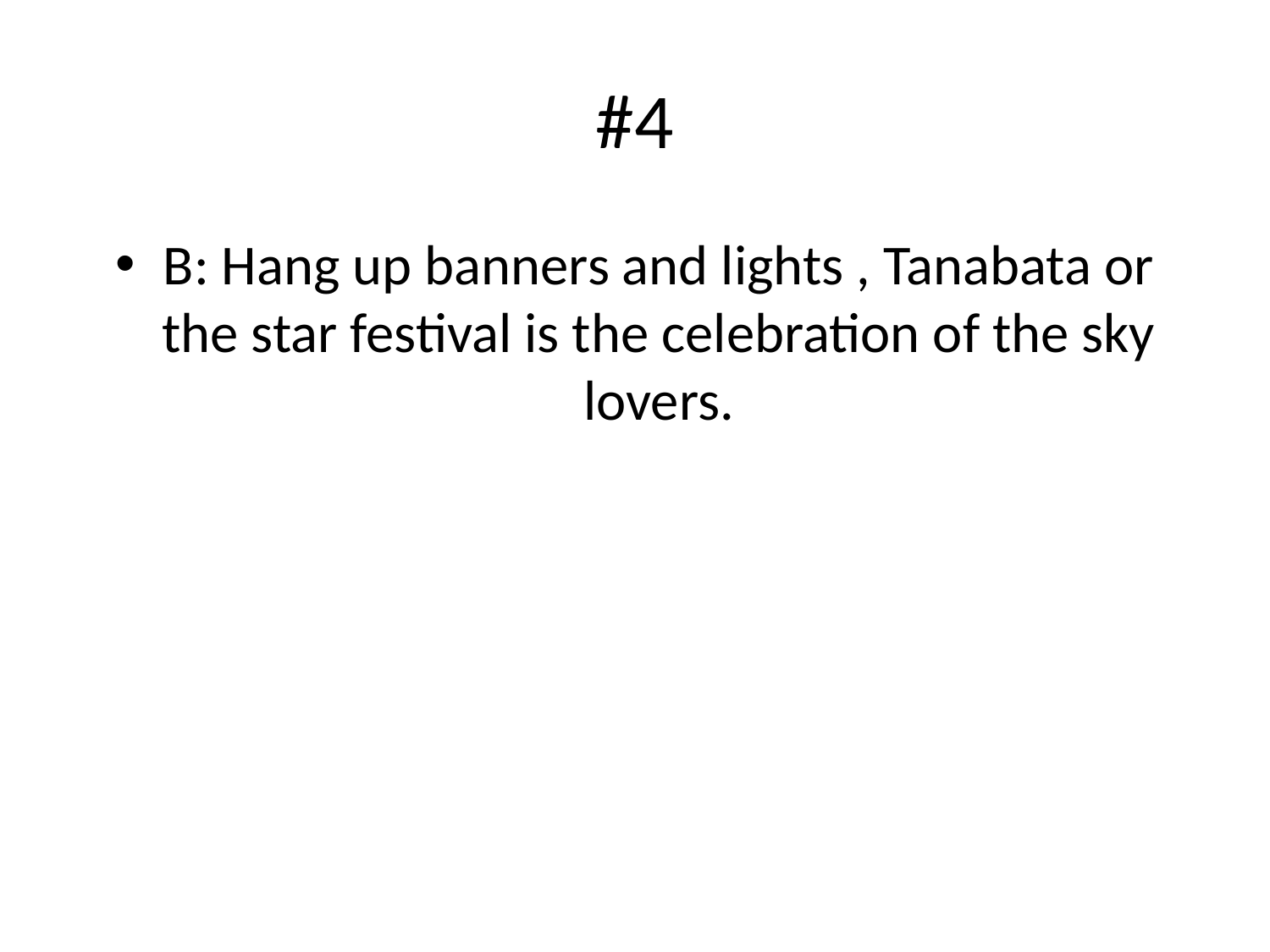

# #4
B: Hang up banners and lights , Tanabata or the star festival is the celebration of the sky lovers.